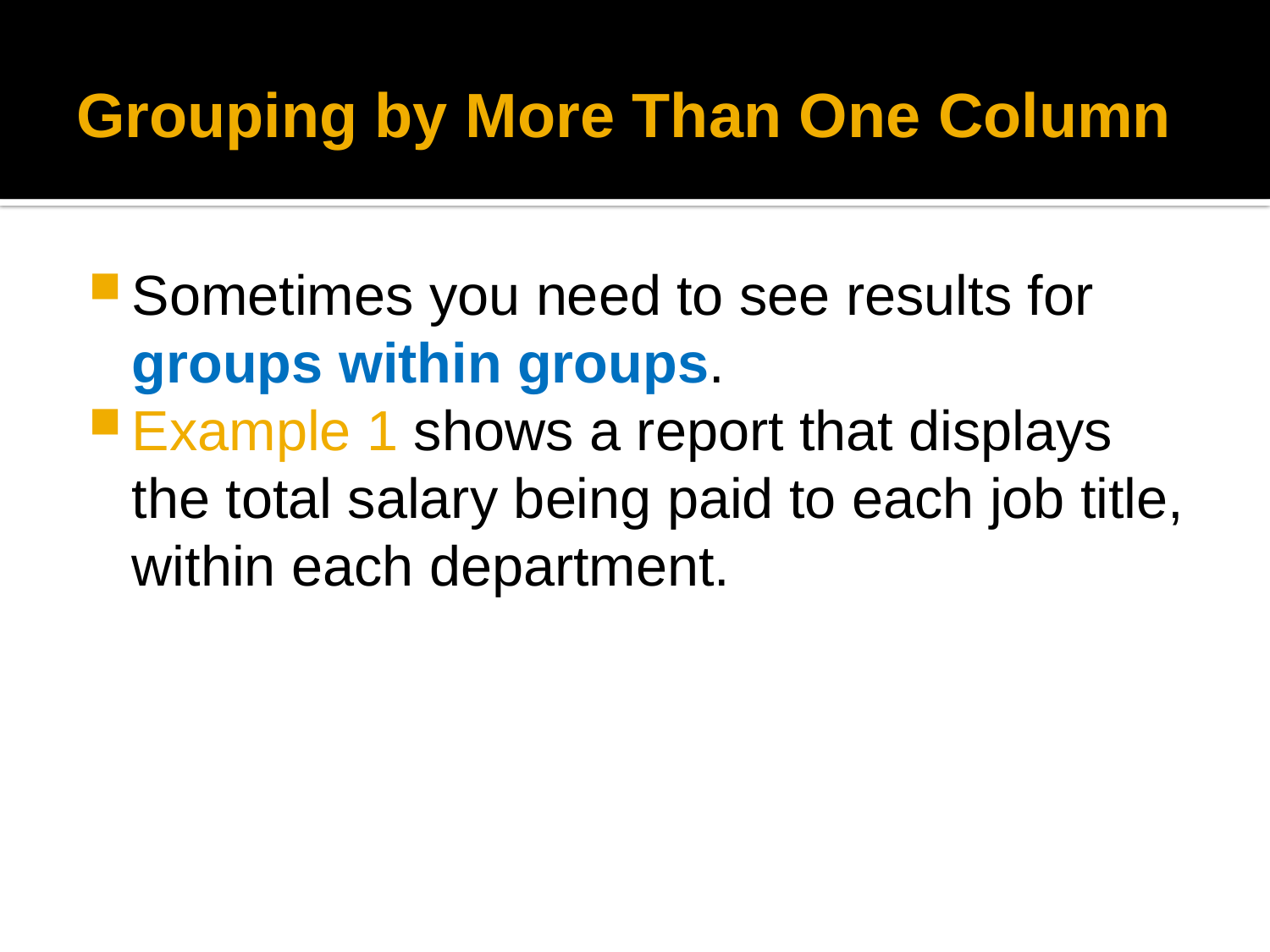

# Grouping by More Than One Column
Sometimes you need to see results for groups within groups.
Example 1 shows a report that displays the total salary being paid to each job title, within each department.